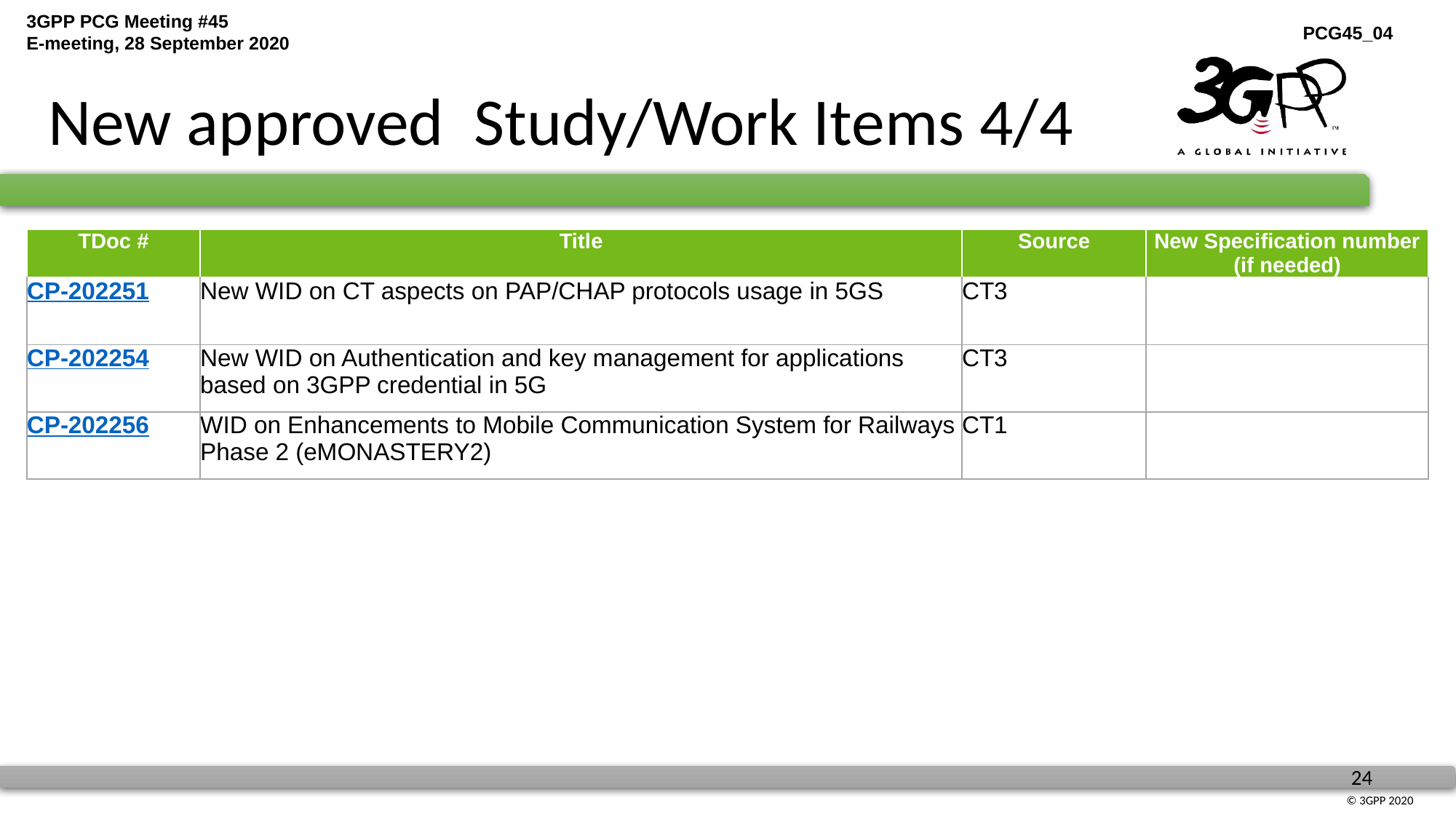

# New approved  Study/Work Items 4/4
| TDoc # | Title | Source | New Specification number (if needed) |
| --- | --- | --- | --- |
| CP-202251 | New WID on CT aspects on PAP/CHAP protocols usage in 5GS | CT3 |  |
| CP-202254 | New WID on Authentication and key management for applications based on 3GPP credential in 5G | CT3 |  |
| CP-202256 | WID on Enhancements to Mobile Communication System for Railways Phase 2 (eMONASTERY2) | CT1 |  |